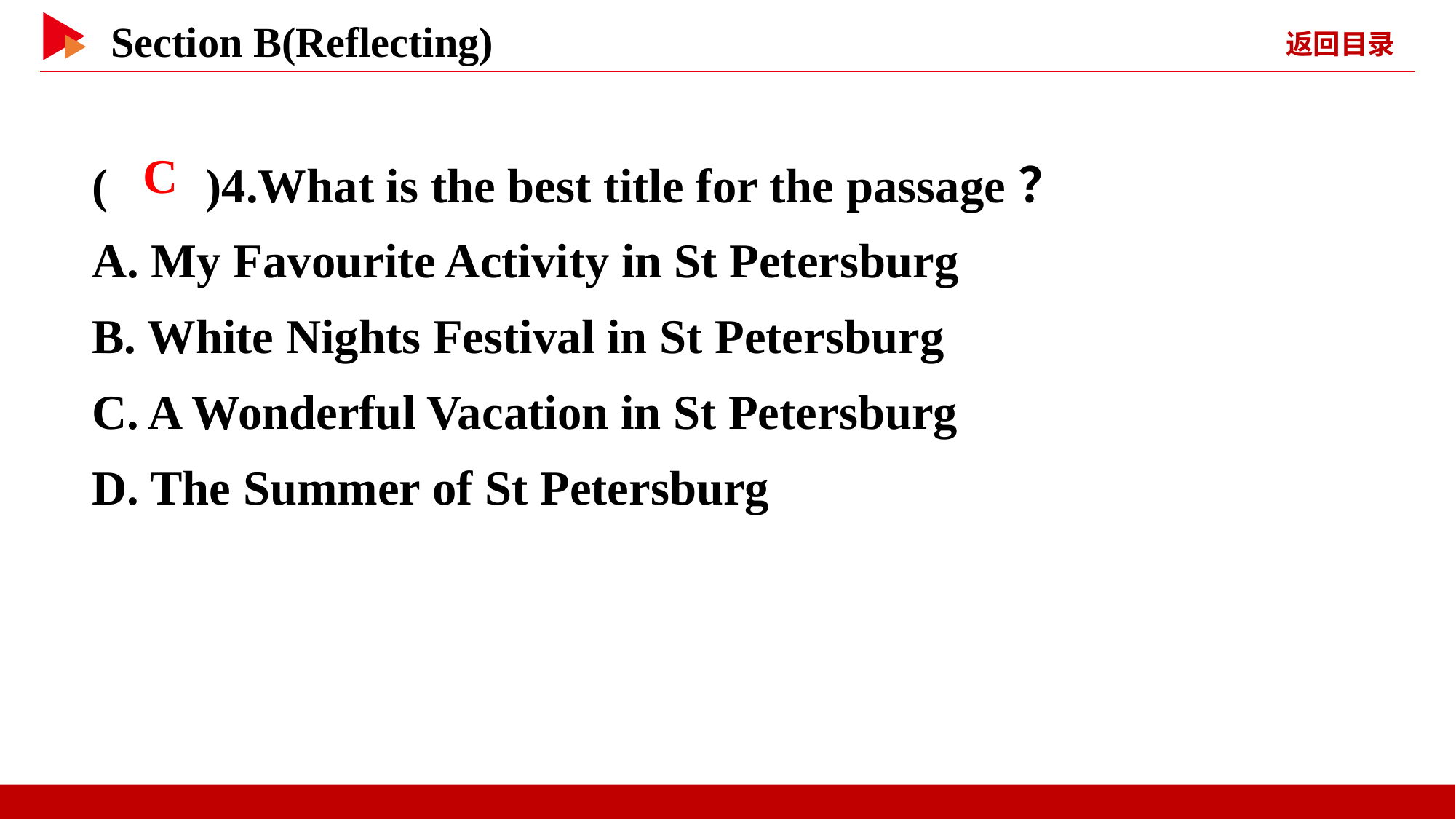

(        )4.What is the best title for the passage？
A. My Favourite Activity in St Petersburg
B. White Nights Festival in St Petersburg
C. A Wonderful Vacation in St Petersburg
D. The Summer of St Petersburg
   C